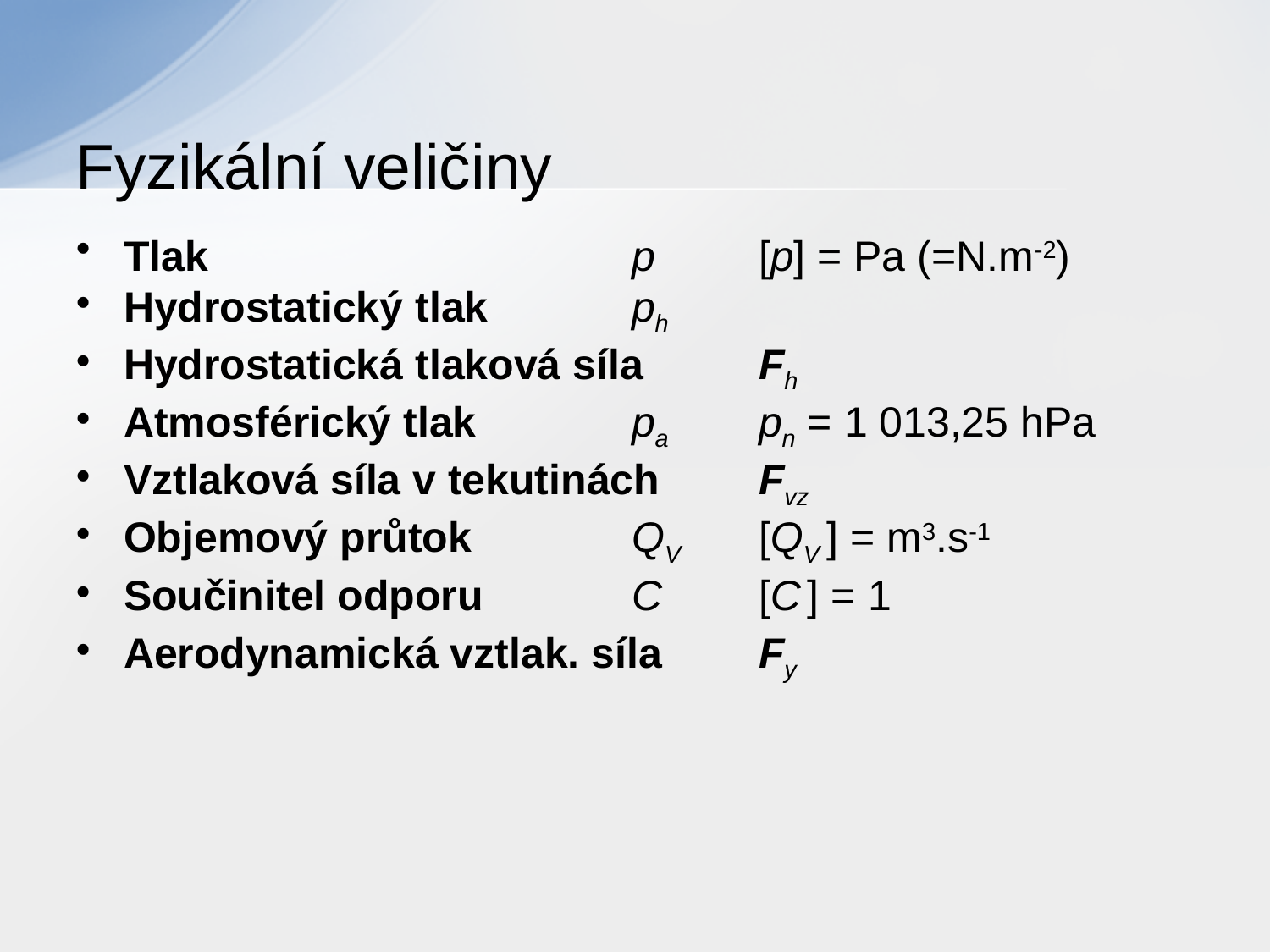

# Fyzikální veličiny
Tlak				p	[p] = Pa (=N.m-2)
Hydrostatický tlak		ph
Hydrostatická tlaková síla	Fh
Atmosférický tlak		pa	pn = 1 013,25 hPa
Vztlaková síla v tekutinách	Fvz
Objemový průtok		QV	[QV ] = m3.s-1
Součinitel odporu		C	[C ] = 1
Aerodynamická vztlak. síla	Fy